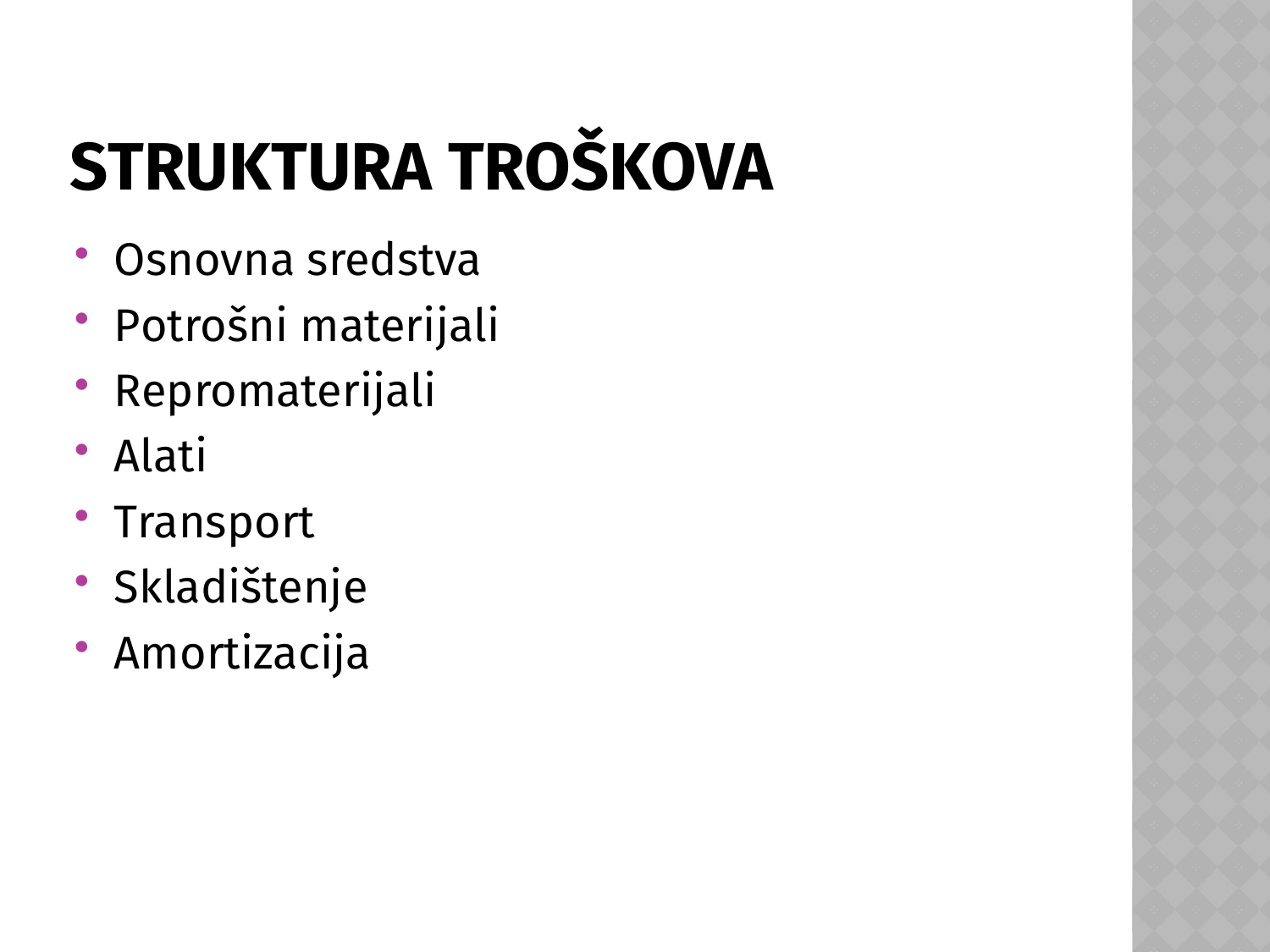

# Struktura troškova
Osnovna sredstva
Potrošni materijali
Repromaterijali
Alati
Transport
Skladištenje
Amortizacija